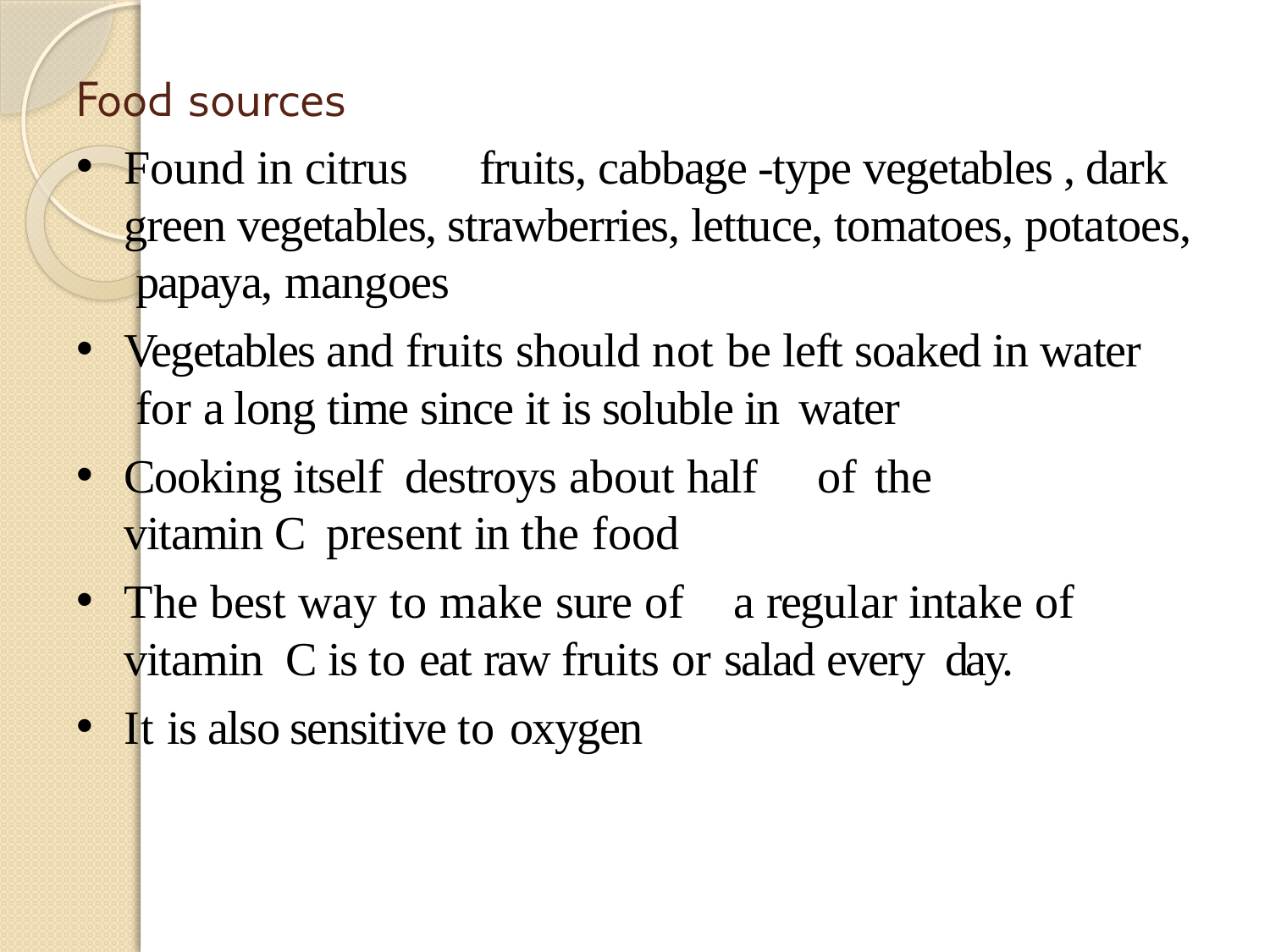

# Food sources
Found in citrus	fruits, cabbage -type vegetables , dark  green vegetables, strawberries, lettuce, tomatoes, potatoes,  papaya, mangoes
Vegetables and fruits should not be left soaked in water  for a long time since it is soluble in water
Cooking itself  destroys about half	of	the vitamin C  present in the food
The best way to make sure of	a regular intake of	vitamin  C is to eat raw fruits or salad every day.
It is also sensitive to oxygen